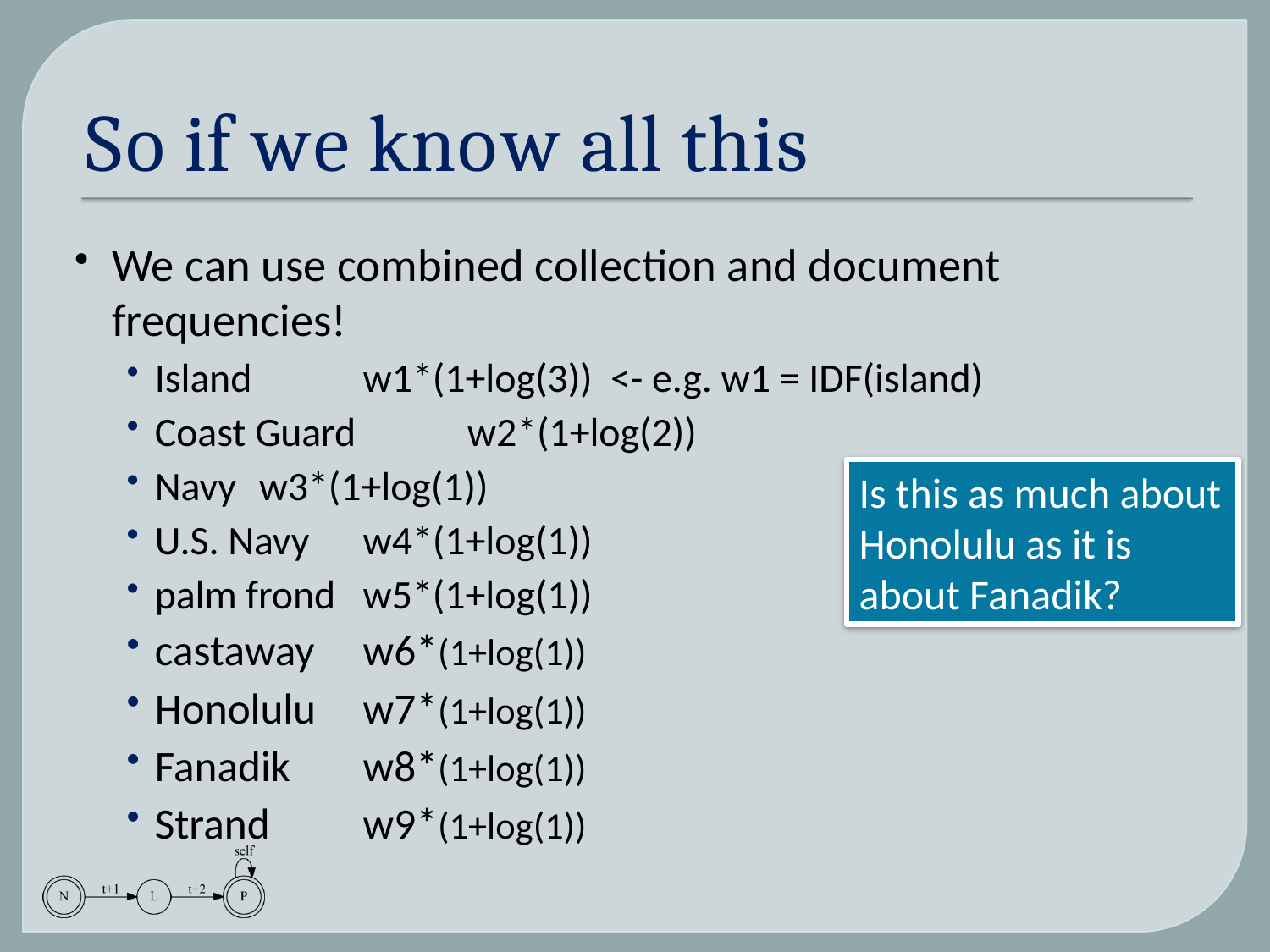

# So if we know all this
We can use combined collection and document frequencies!
Island 		w1*(1+log(3))  <- e.g. w1 = IDF(island)
Coast Guard 	w2*(1+log(2))
Navy 		w3*(1+log(1))
U.S. Navy	w4*(1+log(1))
palm frond 	w5*(1+log(1))
castaway	w6*(1+log(1))
Honolulu	w7*(1+log(1))
Fanadik		w8*(1+log(1))
Strand		w9*(1+log(1))
Is this as much about Honolulu as it is about Fanadik?